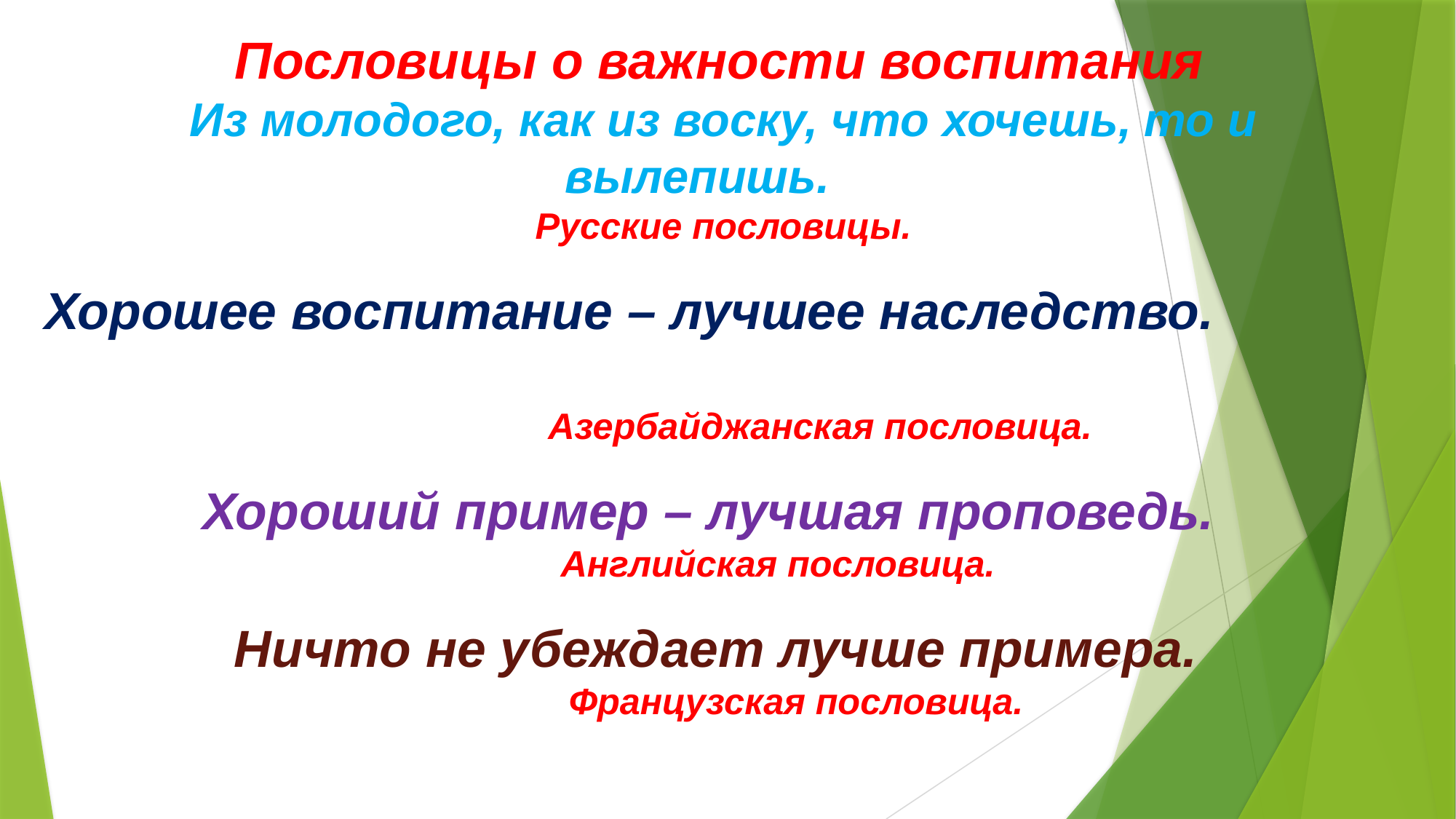

# Пословицы о важности воспитания  Из молодого, как из воску, что хочешь, то и вылепишь.    Русские пословицы. Хорошее воспитание – лучшее наследство.   Азербайджанская пословица. Хороший пример – лучшая проповедь.   Английская пословица. Ничто не убеждает лучше примера.   Французская пословица.